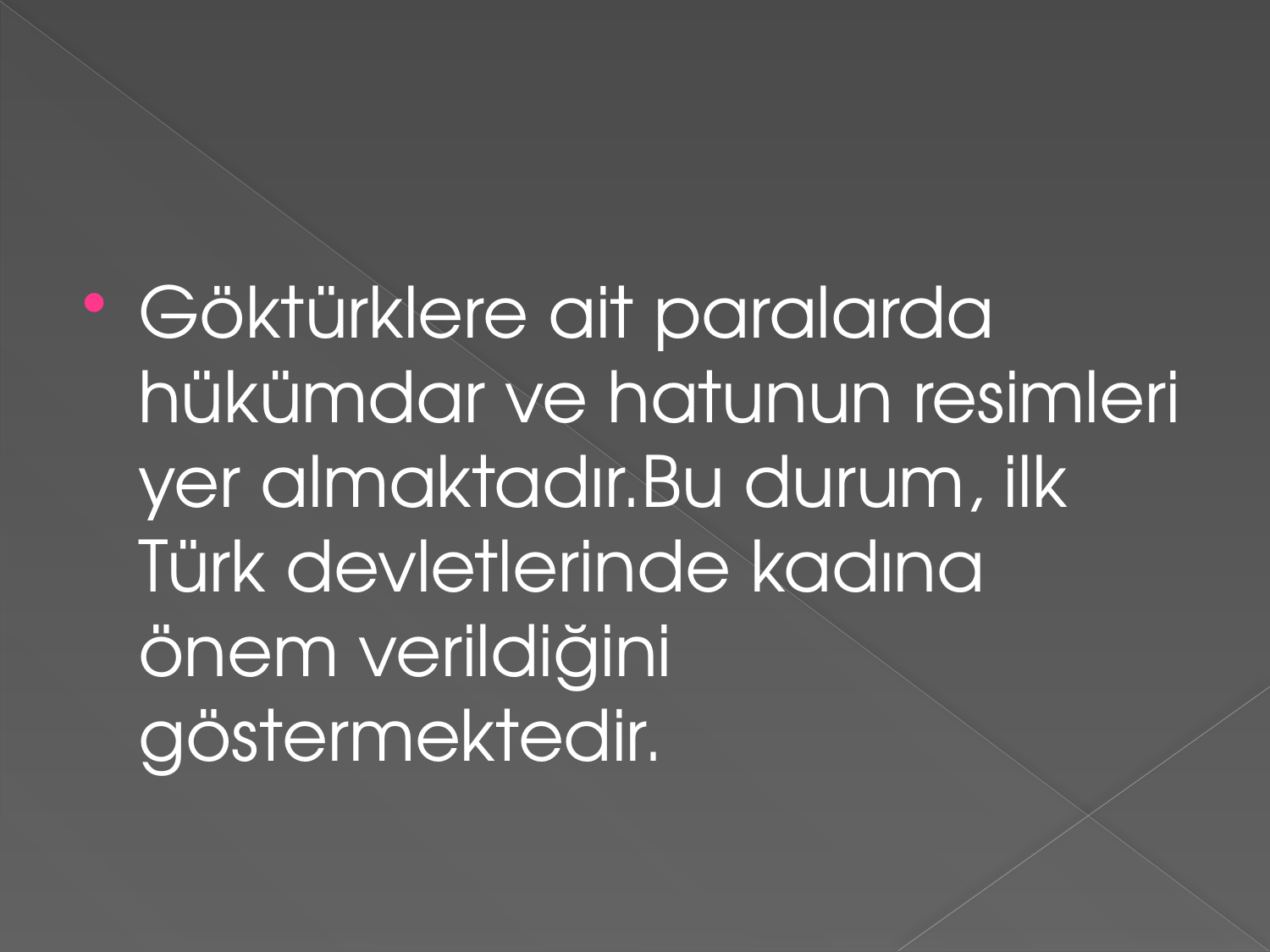

#
Göktürklere ait paralarda hükümdar ve hatunun resimleri yer almaktadır.Bu durum, ilk Türk devletlerinde kadına önem verildiğini göstermektedir.